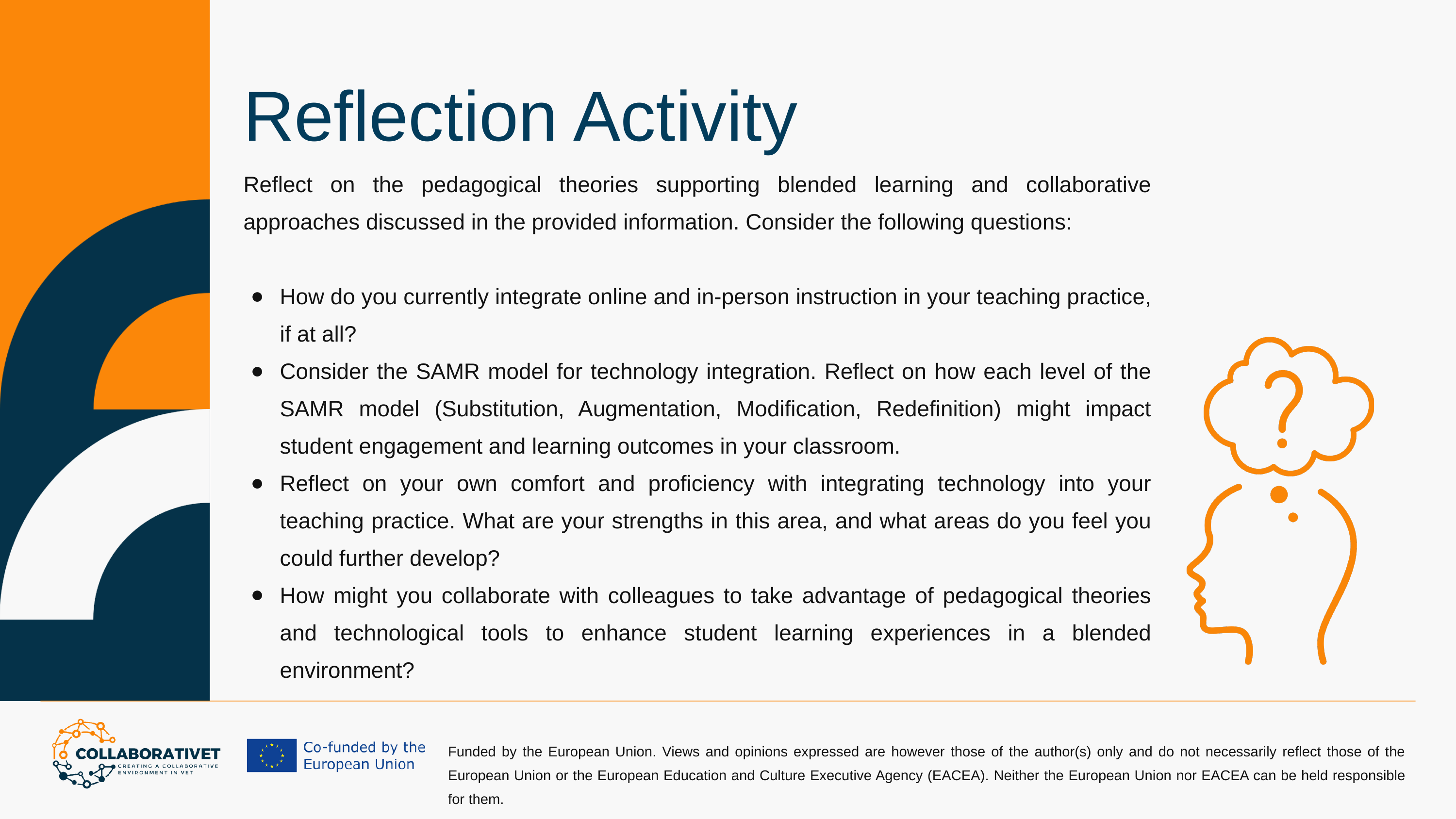

Reflection Activity
Reflect on the pedagogical theories supporting blended learning and collaborative approaches discussed in the provided information. Consider the following questions:

How do you currently integrate online and in-person instruction in your teaching practice, if at all?
Consider the SAMR model for technology integration. Reflect on how each level of the SAMR model (Substitution, Augmentation, Modification, Redefinition) might impact student engagement and learning outcomes in your classroom.
Reflect on your own comfort and proficiency with integrating technology into your teaching practice. What are your strengths in this area, and what areas do you feel you could further develop?
How might you collaborate with colleagues to take advantage of pedagogical theories and technological tools to enhance student learning experiences in a blended environment?

Funded by the European Union. Views and opinions expressed are however those of the author(s) only and do not necessarily reflect those of the European Union or the European Education and Culture Executive Agency (EACEA). Neither the European Union nor EACEA can be held responsible for them.